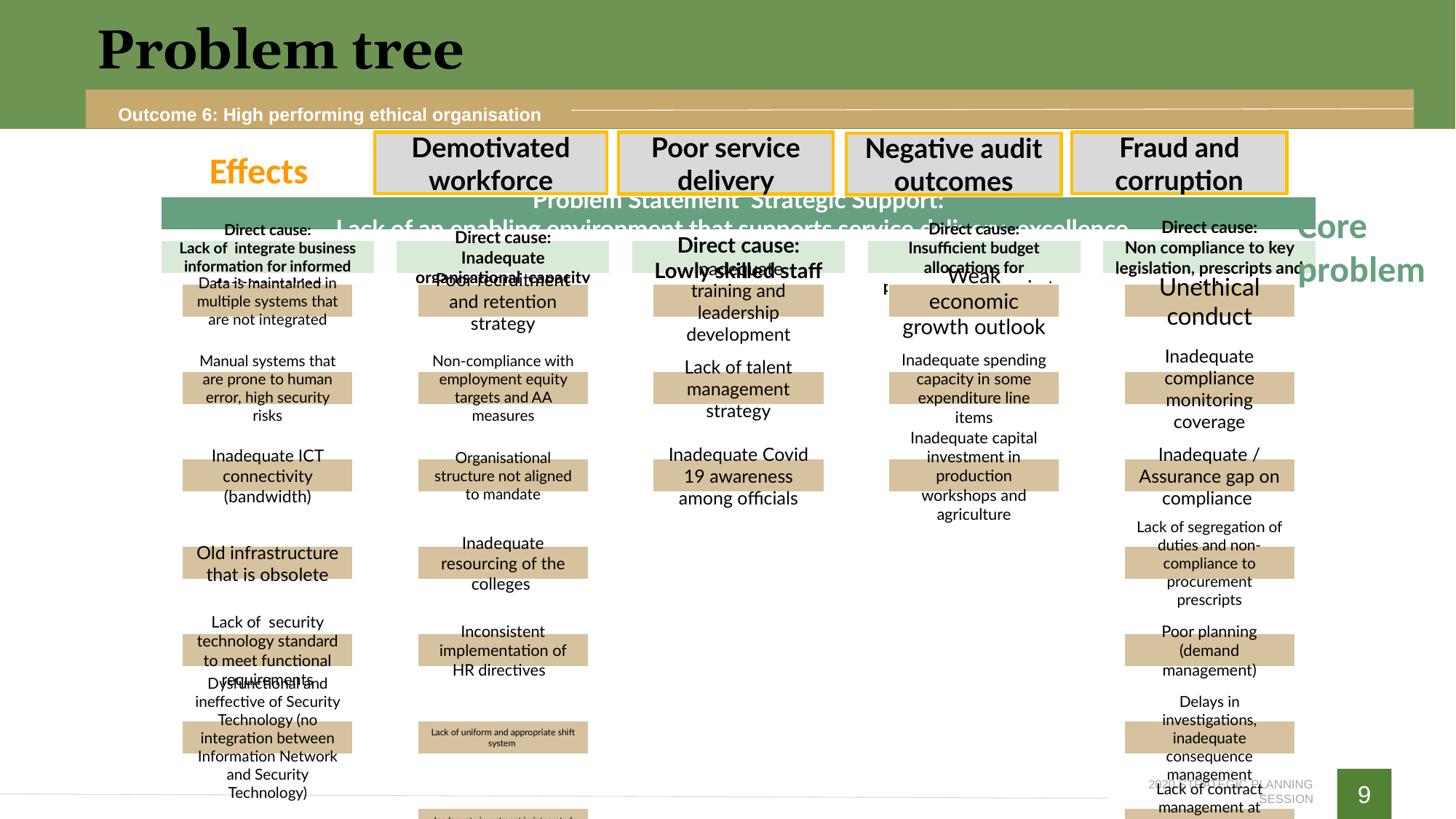

Problem tree
Outcome 6: High performing ethical organisation
Poor service delivery
Demotivated workforce
Fraud and corruption
Negative audit outcomes
Effects
Problem Statement  Strategic Support:
Direct cause:
Direct cause:
Organisational structure not aligned to mandate
Non-compliance with employment equity targets and AA measures
Inadequate resourcing of the colleges
Inconsistent implementation of HR directives
Lack of uniform and appropriate shift system
Inadequate compliance monitoring coverage
Lack of segregation of duties and non-compliance to procurement prescripts
Direct cause:
Non compliance to key legislation, prescripts and policies
Inadequate capital investment in production workshops and agriculture
Inadequate spending capacity in some expenditure line items
Inadequate / Assurance gap on compliance
Delays in investigations, inadequate consequence management
Poor planning (demand management)
Direct cause:
Inadequate organisational  capacity
Direct cause:
Lowly skilled staff
Lack of talent management strategy
Unethical conduct
Manual systems that are prone to human error, high security risks
Inadequate ICT connectivity (bandwidth)
Old infrastructure that is obsolete
Lack of  security technology standard to meet functional requirements
Dysfunctional and ineffective of Security Technology (no integration between Information Network and Security Technology)
Inadequate Covid 19 awareness among officials
Core problem